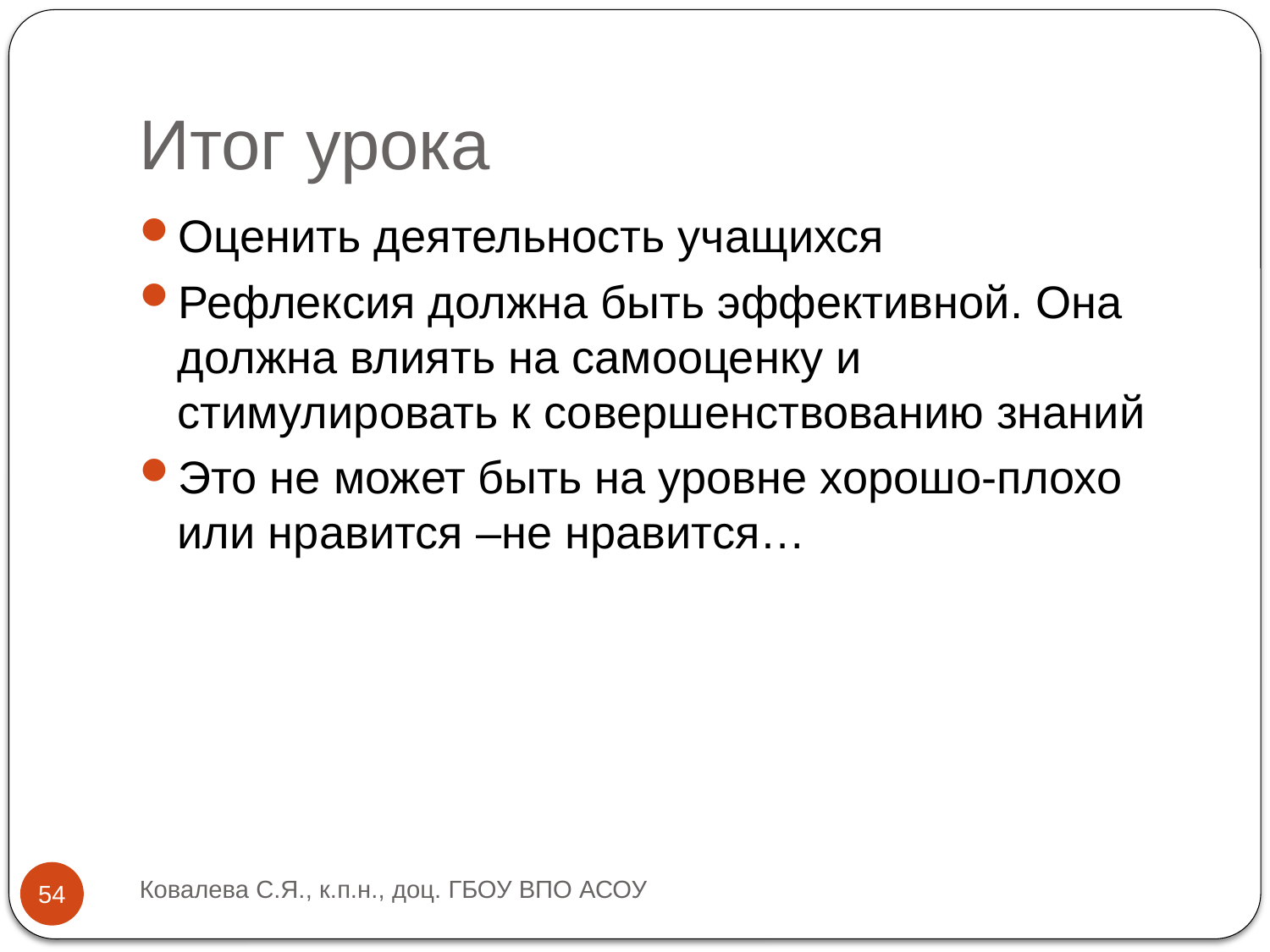

# Итог урока
Оценить деятельность учащихся
Рефлексия должна быть эффективной. Она должна влиять на самооценку и стимулировать к совершенствованию знаний
Это не может быть на уровне хорошо-плохо или нравится –не нравится…
Ковалева С.Я., к.п.н., доц. ГБОУ ВПО АСОУ
54